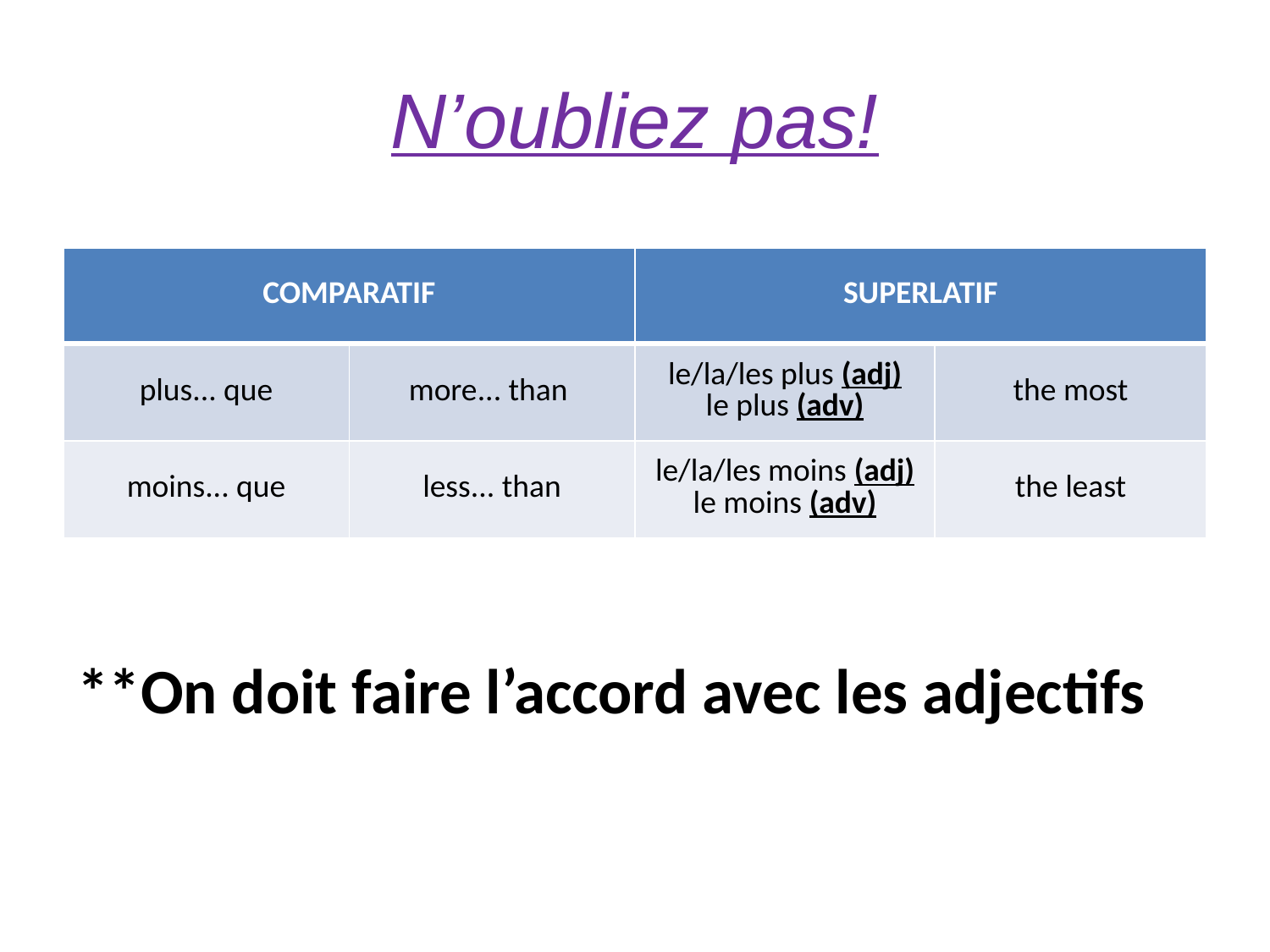

# N’oubliez pas!
| COMPARATIF |  | SUPERLATIF |  |
| --- | --- | --- | --- |
| plus... que | more... than | le/la/les plus (adj) le plus (adv) | the most |
| moins... que | less... than | le/la/les moins (adj) le moins (adv) | the least |

**On doit faire l’accord avec les adjectifs